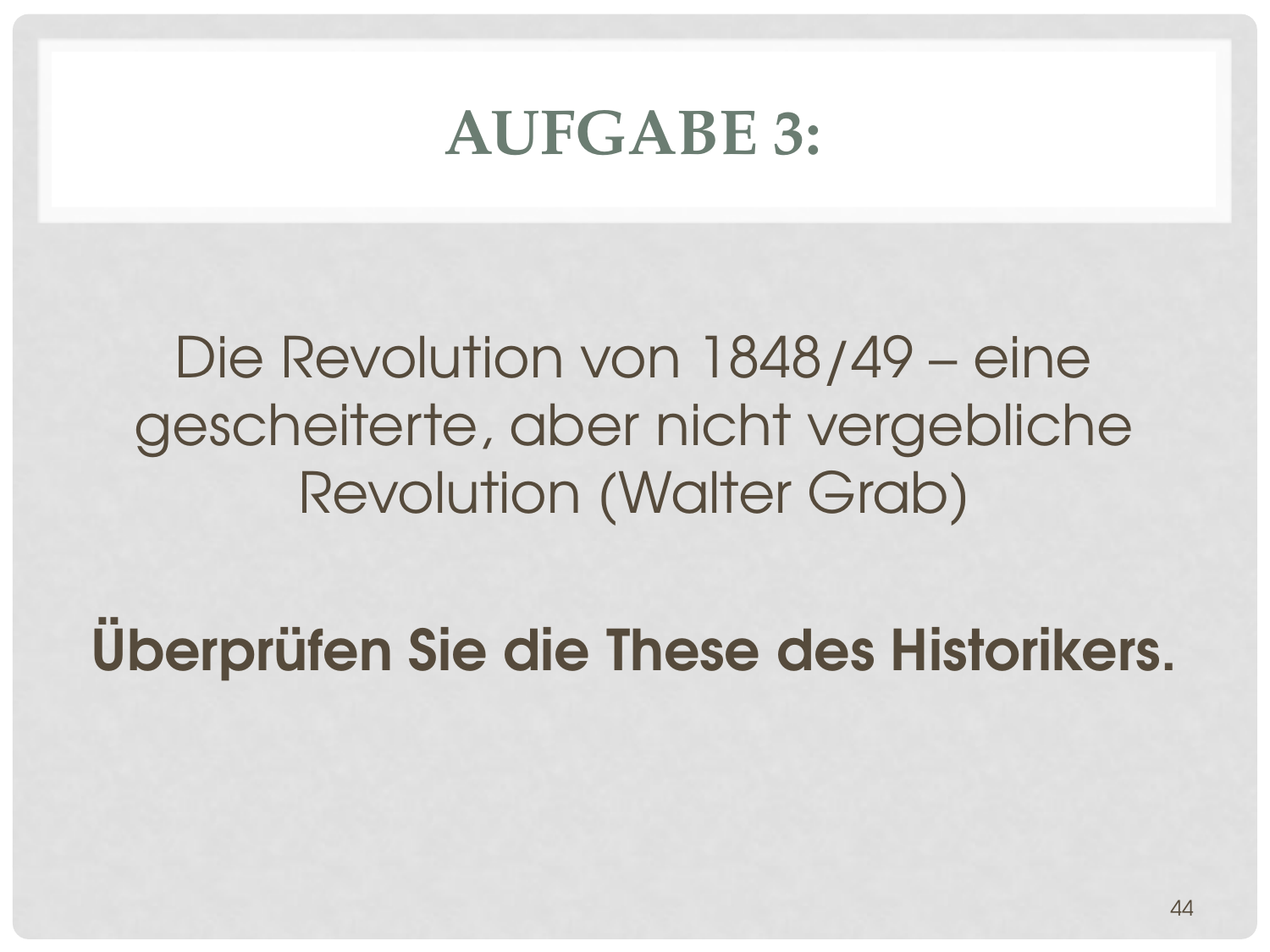

# Aufgabe 3:

Die Revolution von 1848/49 – eine gescheiterte, aber nicht vergebliche Revolution (Walter Grab)

Überprüfen Sie die These des Historikers.
44